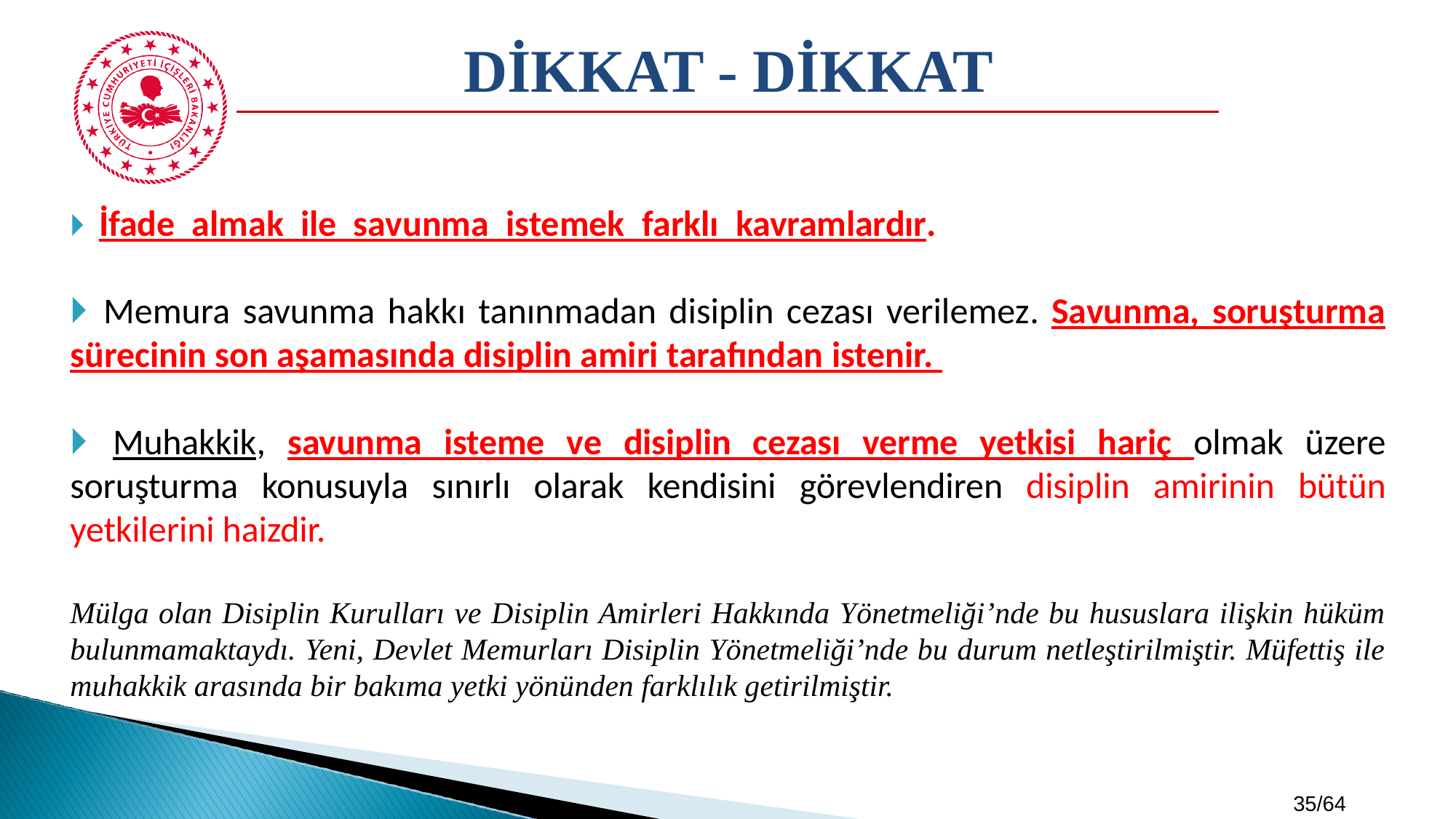

DİKKAT - DİKKAT
🞂​ İfade  almak  ile  savunma  istemek  farklı  kavramlardır.

🞂 Memura savunma hakkı tanınmadan disiplin cezası verilemez. Savunma, soruşturma sürecinin son aşamasında disiplin amiri tarafından istenir.

🞂 Muhakkik, savunma isteme ve disiplin cezası verme yetkisi hariç olmak üzere soruşturma konusuyla sınırlı olarak kendisini görevlendiren disiplin amirinin bütün yetkilerini haizdir.

Mülga olan Disiplin Kurulları ve Disiplin Amirleri Hakkında Yönetmeliği’nde bu hususlara ilişkin hüküm bulunmamaktaydı. Yeni, Devlet Memurları Disiplin Yönetmeliği’nde bu durum netleştirilmiştir. Müfettiş ile muhakkik arasında bir bakıma yetki yönünden farklılık getirilmiştir.